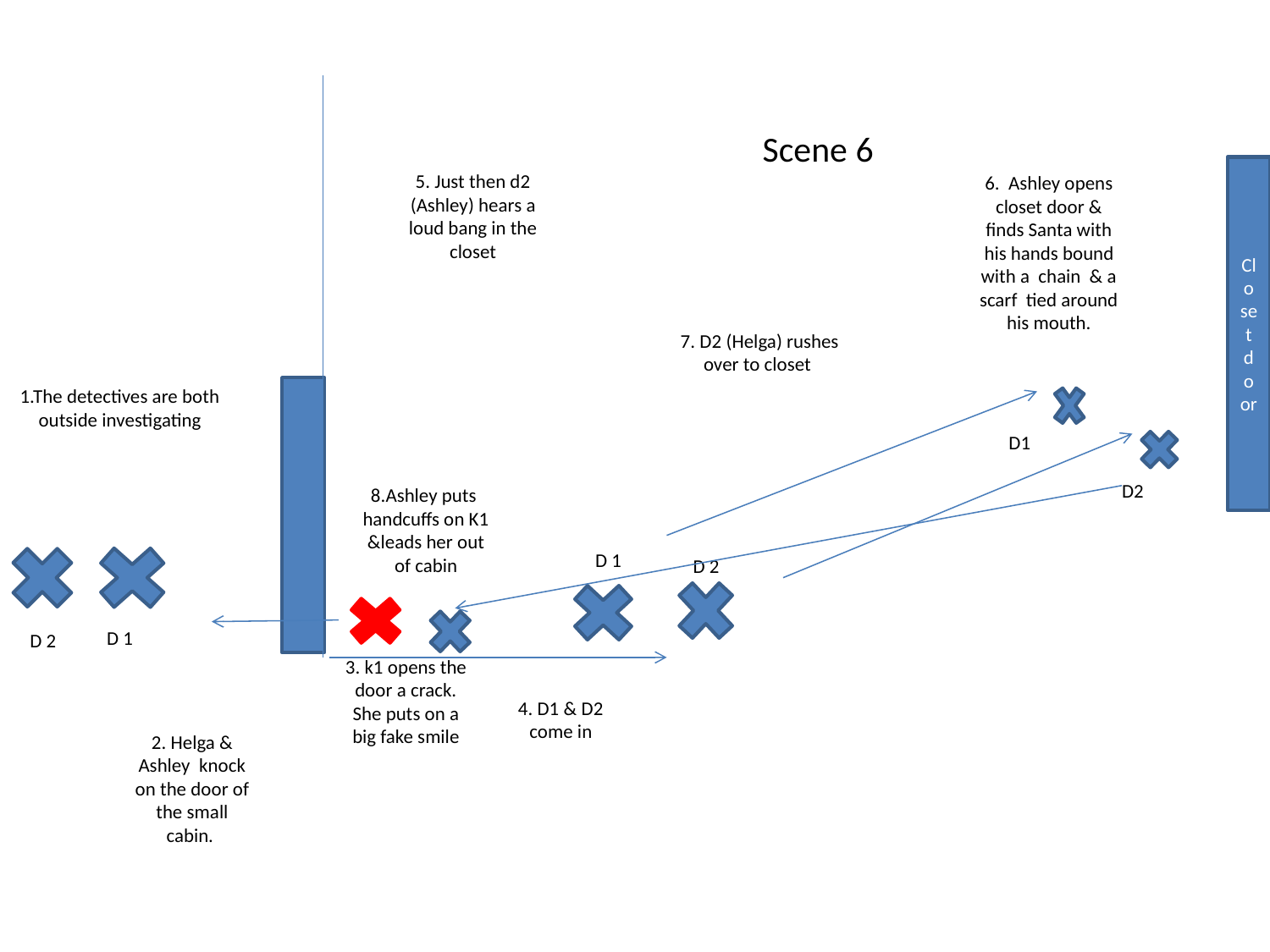

Scene 6
5. Just then d2 (Ashley) hears a loud bang in the closet
Closet door
6.  Ashley opens closet door & finds Santa with his hands bound with a  chain  & a scarf  tied around his mouth.
7. D2 (Helga) rushes over to closet
1.The detectives are both outside investigating

D1
D2
8.Ashley puts  handcuffs on K1 &leads her out of cabin

D 1
D 2

D 1
D 2
3. k1 opens the door a crack. She puts on a big fake smile
4. D1 & D2 come in

2. Helga & Ashley  knock on the door of the small cabin.